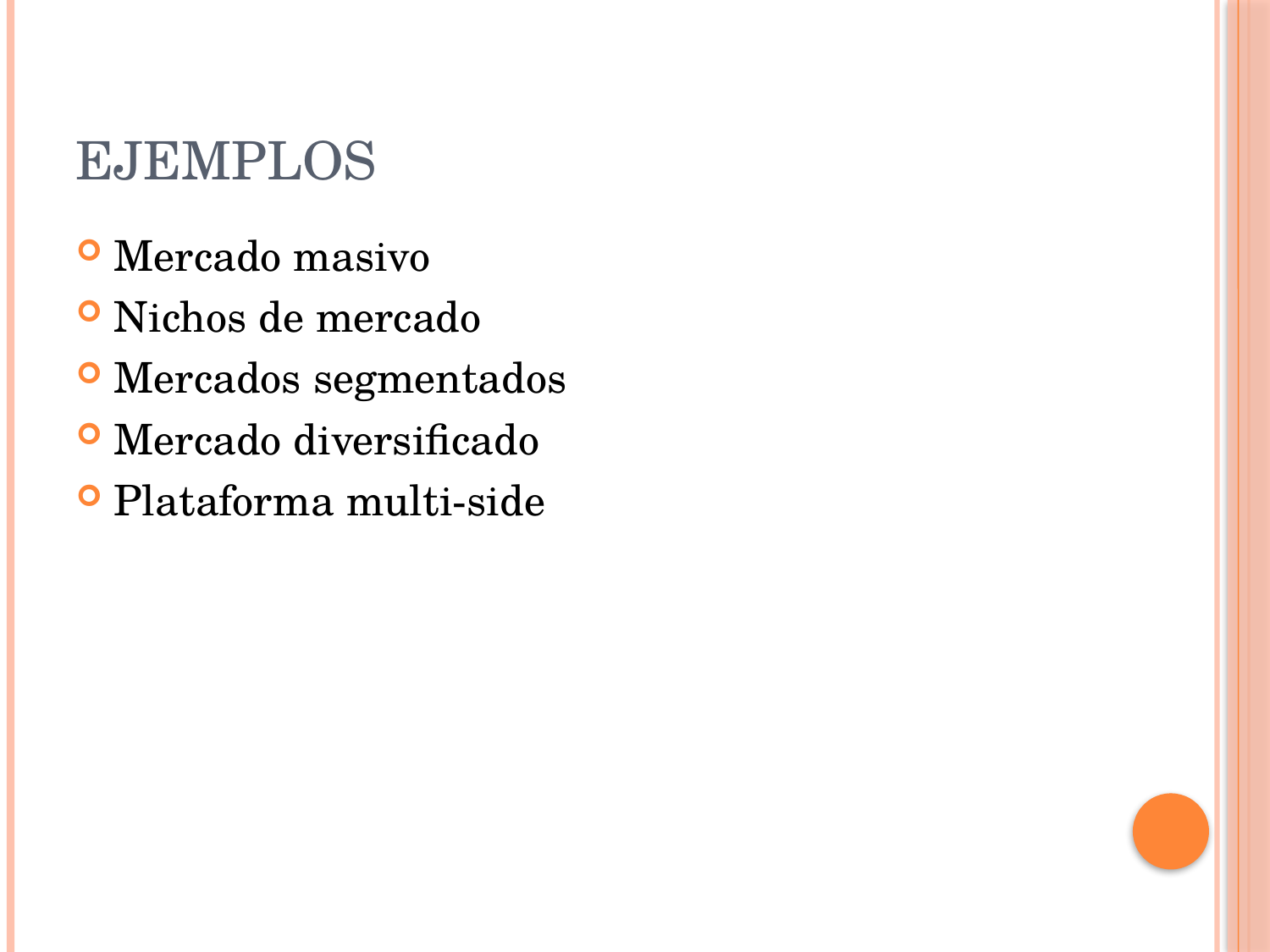

# Ejemplos
Mercado masivo
Nichos de mercado
Mercados segmentados
Mercado diversificado
Plataforma multi-side